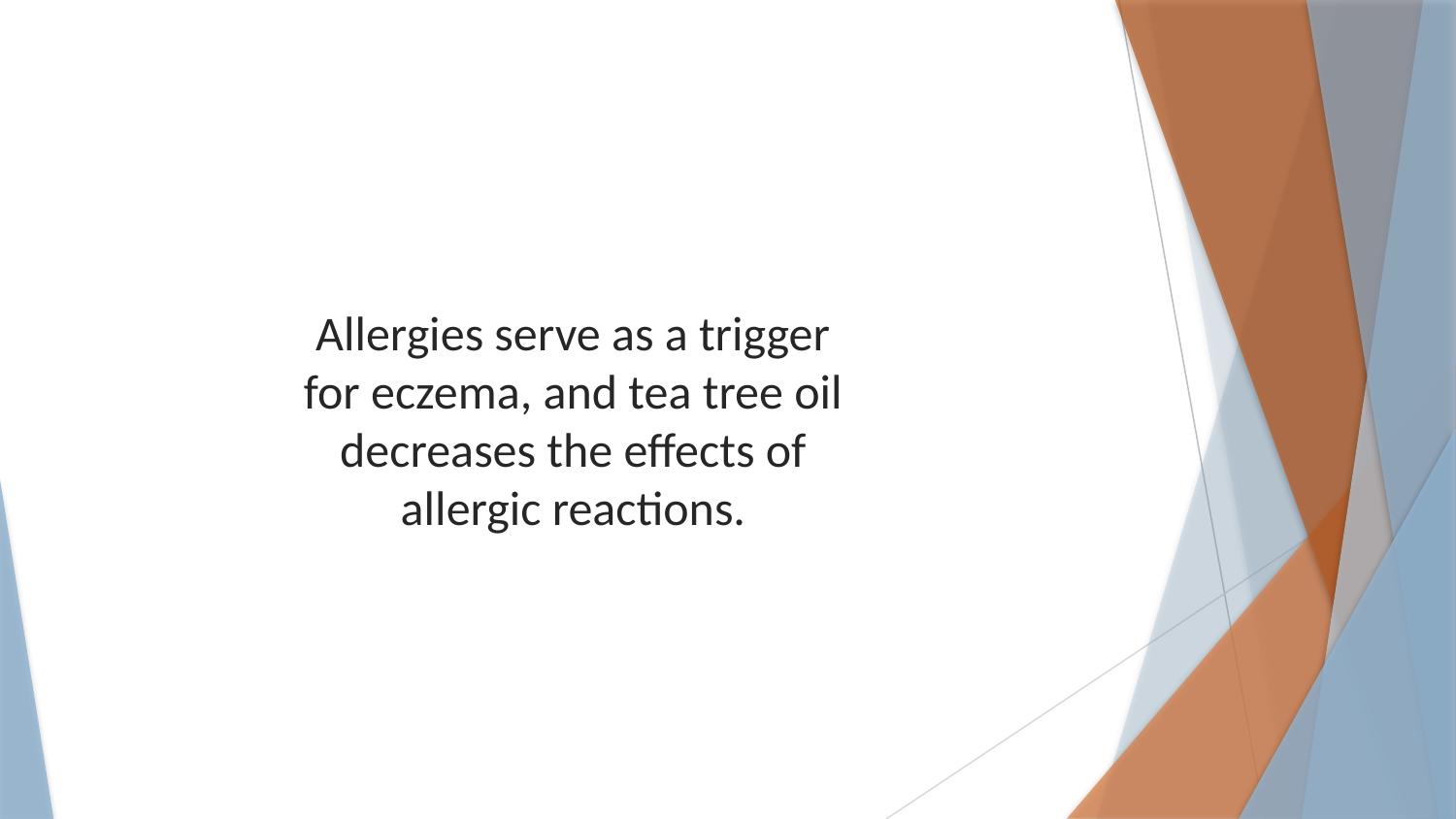

Allergies serve as a trigger for eczema, and tea tree oil decreases the effects of allergic reactions.